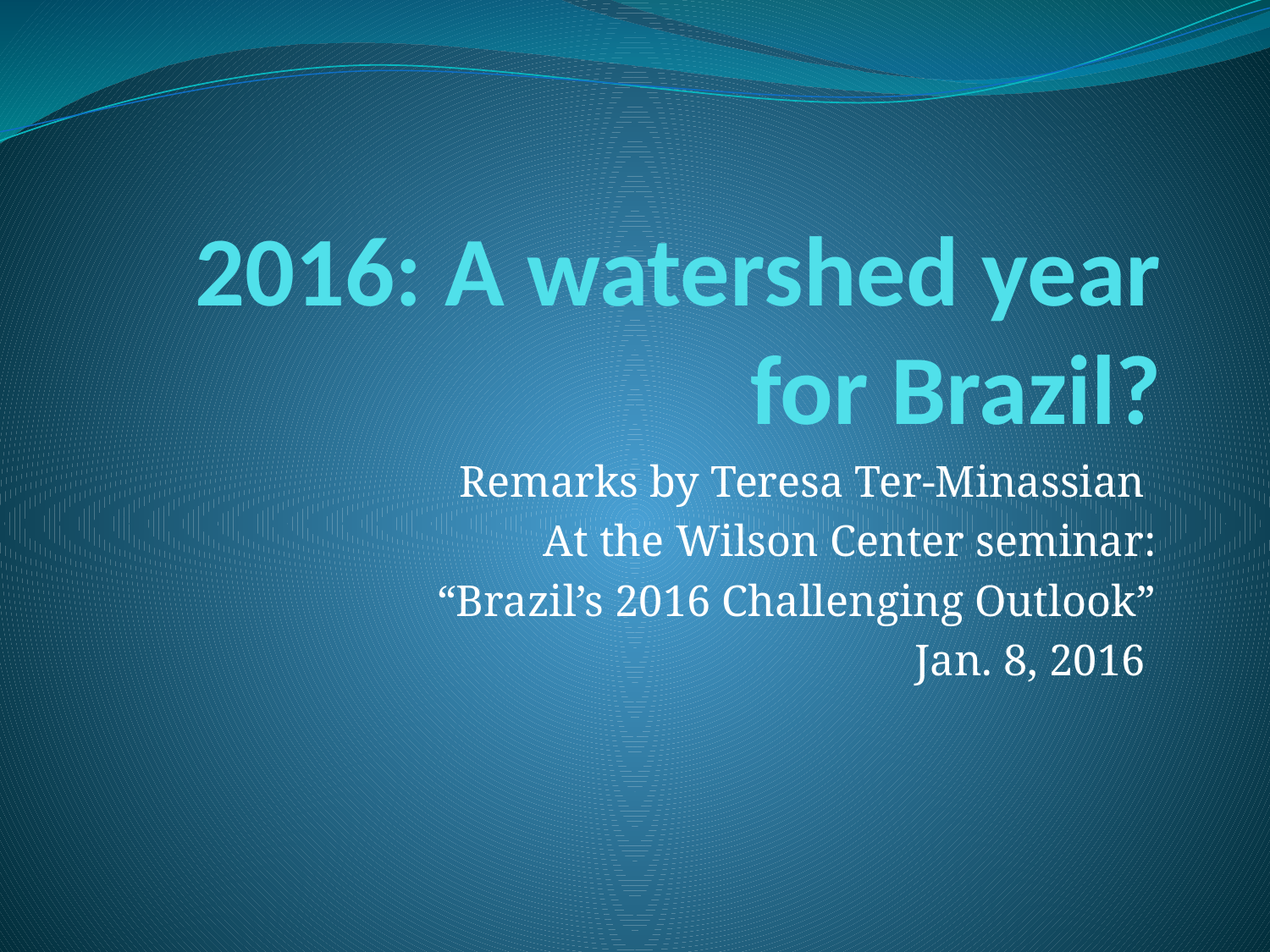

# 2016: A watershed year for Brazil?
Remarks by Teresa Ter-Minassian
At the Wilson Center seminar:
“Brazil’s 2016 Challenging Outlook”
Jan. 8, 2016